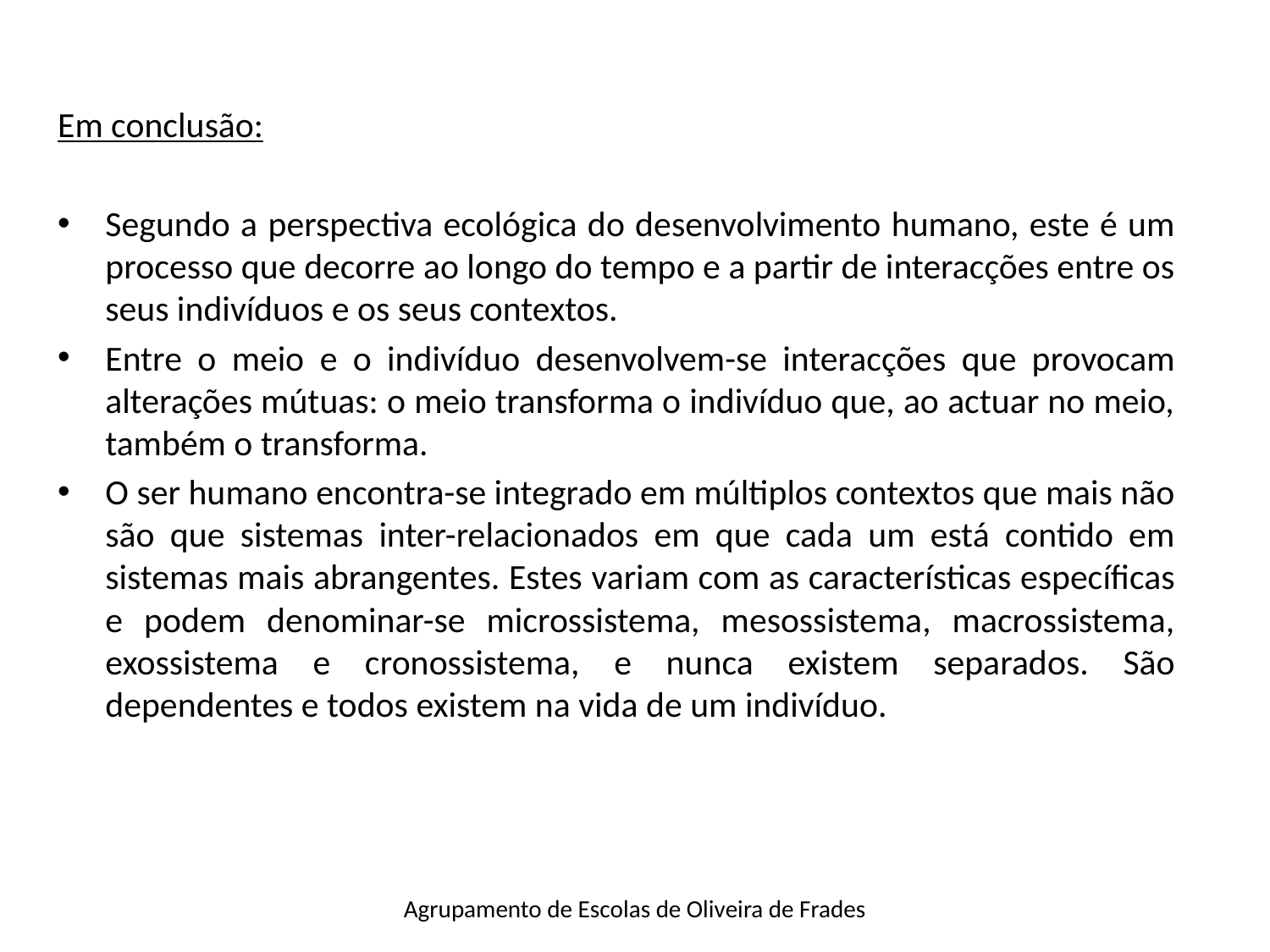

Em conclusão:

Segundo a perspectiva ecológica do desenvolvimento humano, este é um processo que decorre ao longo do tempo e a partir de interacções entre os seus indivíduos e os seus contextos.
Entre o meio e o indivíduo desenvolvem-se interacções que provocam alterações mútuas: o meio transforma o indivíduo que, ao actuar no meio, também o transforma.
O ser humano encontra-se integrado em múltiplos contextos que mais não são que sistemas inter-relacionados em que cada um está contido em sistemas mais abrangentes. Estes variam com as características específicas e podem denominar-se microssistema, mesossistema, macrossistema, exossistema e cronossistema, e nunca existem separados. São dependentes e todos existem na vida de um indivíduo.

Agrupamento de Escolas de Oliveira de Frades